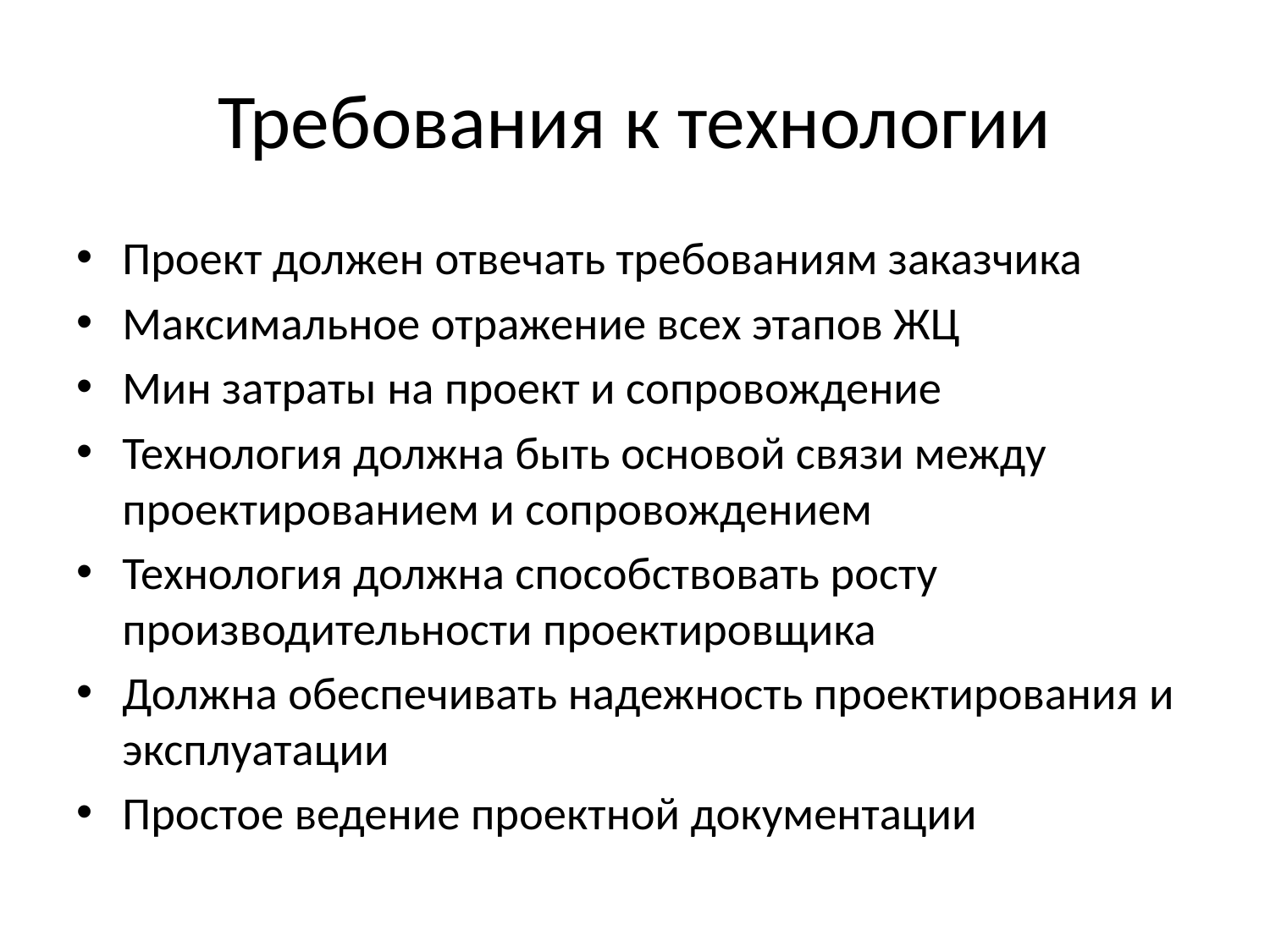

# Требования к технологии
Проект должен отвечать требованиям заказчика
Максимальное отражение всех этапов ЖЦ
Мин затраты на проект и сопровождение
Технология должна быть основой связи между проектированием и сопровождением
Технология должна способствовать росту производительности проектировщика
Должна обеспечивать надежность проектирования и эксплуатации
Простое ведение проектной документации